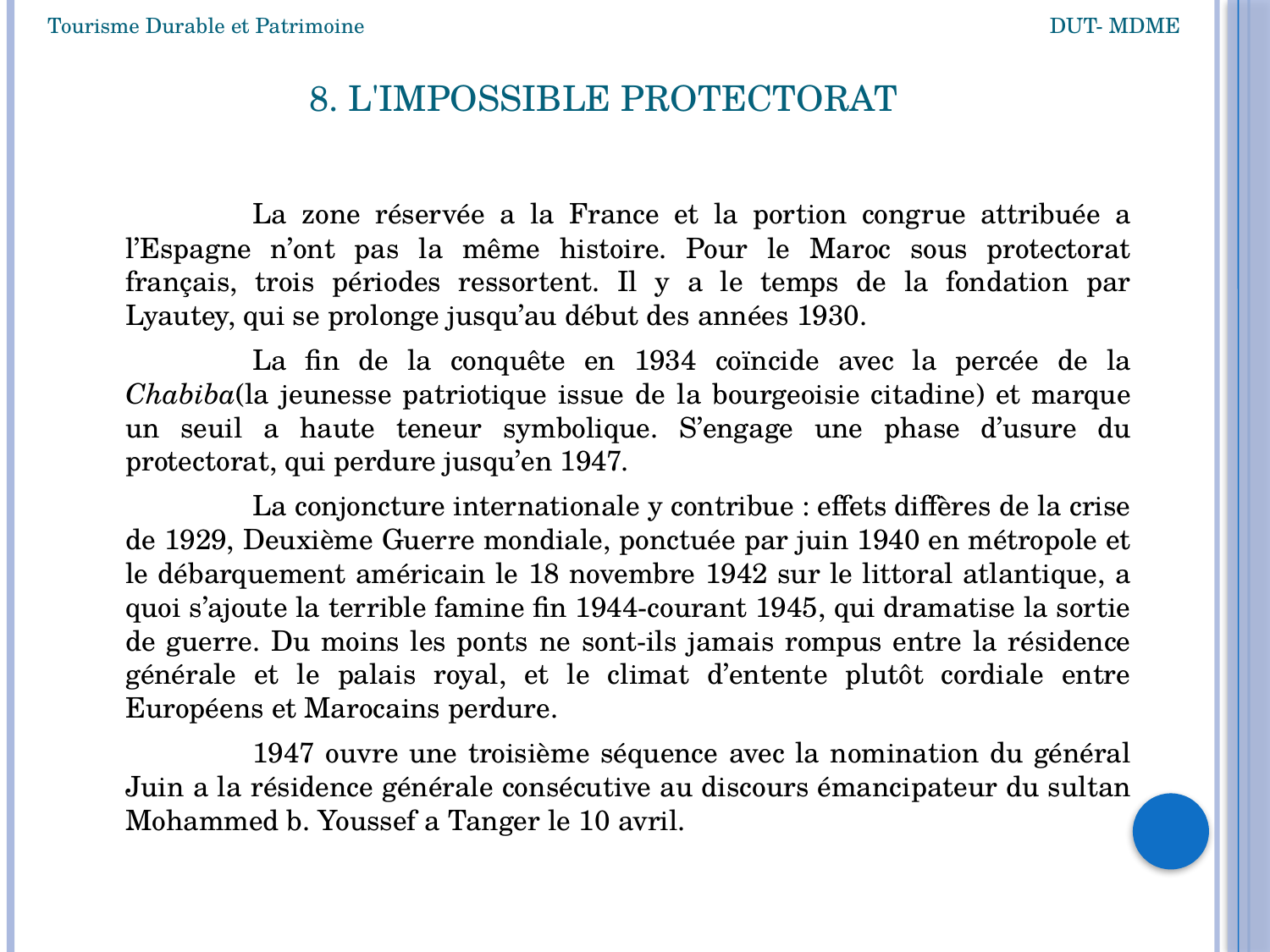

Tourisme Durable et Patrimoine                                                                                                                    DUT- MDME
# 8. L'impossible protectorat
		La zone réservée a la France et la portion congrue attribuée a l’Espagne n’ont pas la même histoire. Pour le Maroc sous protectorat français, trois périodes ressortent. Il y a le temps de la fondation par Lyautey, qui se prolonge jusqu’au début des années 1930.
		La fin de la conquête en 1934 coïncide avec la percée de la Chabiba(la jeunesse patriotique issue de la bourgeoisie citadine) et marque un seuil a haute teneur symbolique. S’engage une phase d’usure du protectorat, qui perdure jusqu’en 1947.
		La conjoncture internationale y contribue : effets diffères de la crise de 1929, Deuxième Guerre mondiale, ponctuée par juin 1940 en métropole et le débarquement américain le 18 novembre 1942 sur le littoral atlantique, a quoi s’ajoute la terrible famine fin 1944-courant 1945, qui dramatise la sortie de guerre. Du moins les ponts ne sont-ils jamais rompus entre la résidence générale et le palais royal, et le climat d’entente plutôt cordiale entre Européens et Marocains perdure.
		1947 ouvre une troisième séquence avec la nomination du général Juin a la résidence générale consécutive au discours émancipateur du sultan Mohammed b. Youssef a Tanger le 10 avril.